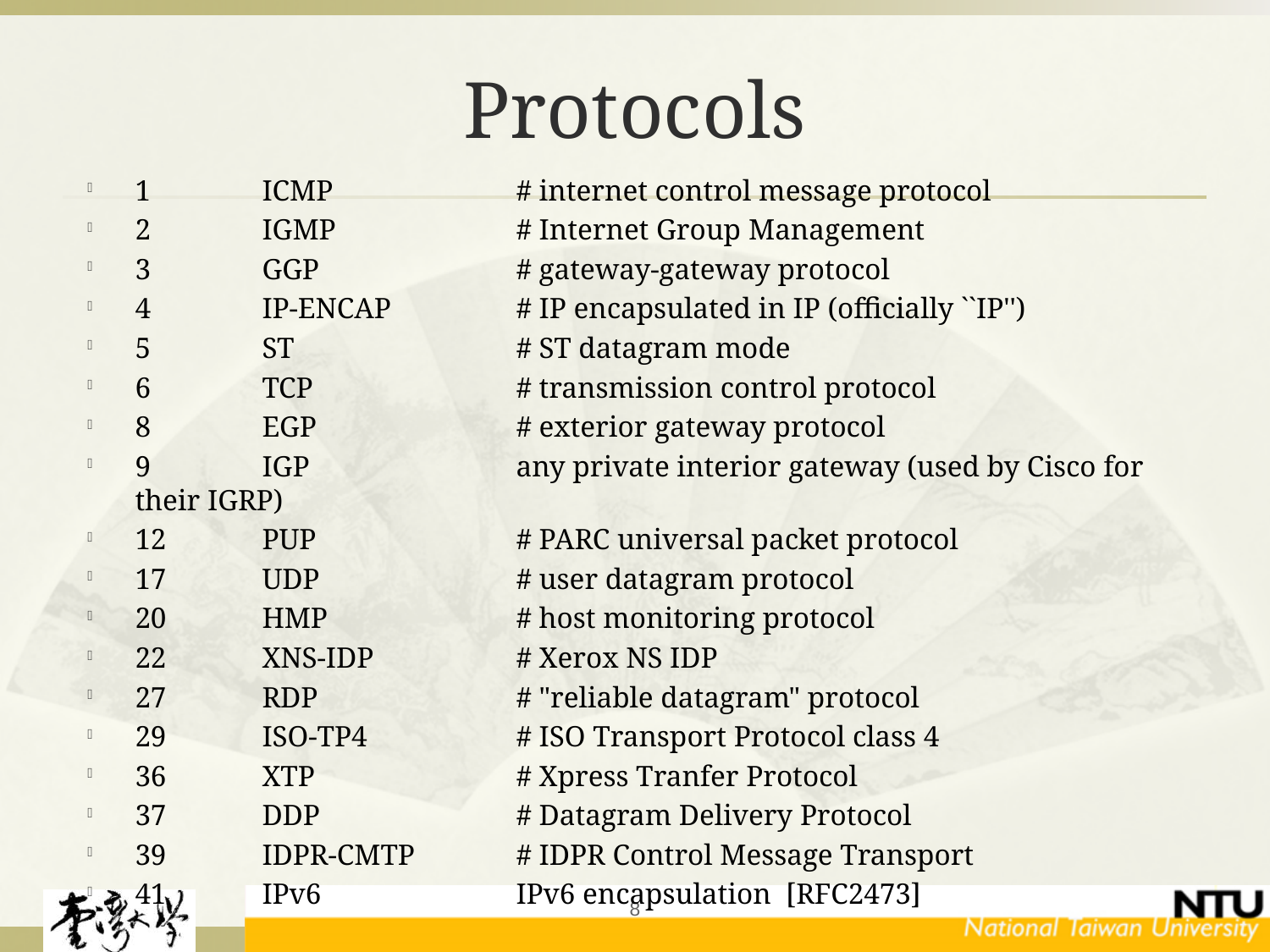

# Protocols
1	ICMP		# internet control message protocol
2	IGMP		# Internet Group Management
3	GGP		# gateway-gateway protocol
4	IP-ENCAP	# IP encapsulated in IP (officially ``IP'')
5	ST		# ST datagram mode
6	TCP		# transmission control protocol
8	EGP		# exterior gateway protocol
9 	IGP 		any private interior gateway (used by Cisco for their IGRP)
12	PUP		# PARC universal packet protocol
17	UDP		# user datagram protocol
20	HMP		# host monitoring protocol
22	XNS-IDP		# Xerox NS IDP
27	RDP		# "reliable datagram" protocol
29	ISO-TP4		# ISO Transport Protocol class 4
36	XTP		# Xpress Tranfer Protocol
37	DDP		# Datagram Delivery Protocol
39	IDPR-CMTP	# IDPR Control Message Transport
41 	IPv6 		IPv6 encapsulation  [RFC2473]
8